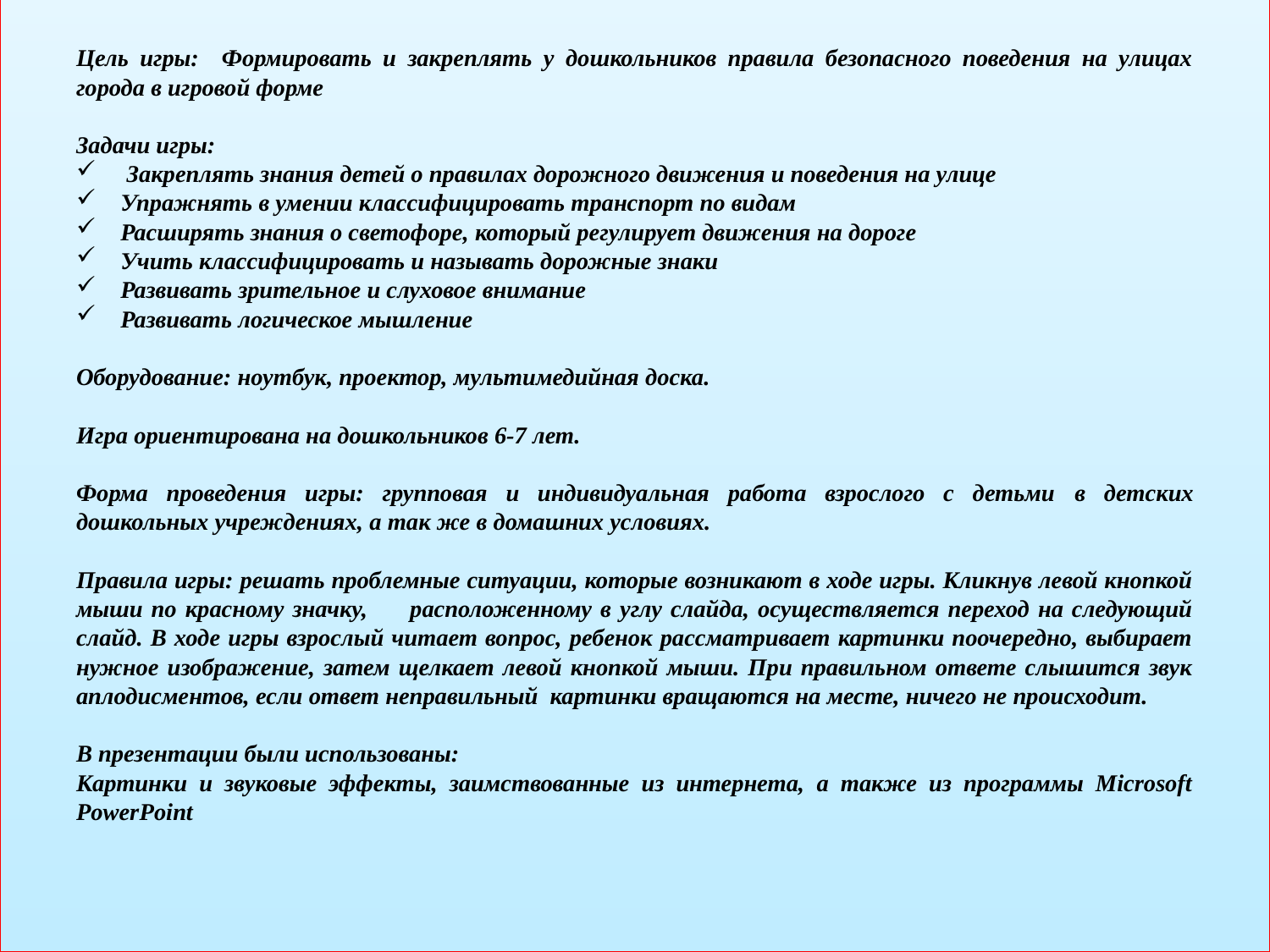

Цель игры:  Формировать и закреплять у дошкольников правила безопасного поведения на улицах города в игровой форме

Задачи игры:
 Закреплять знания детей о правилах дорожного движения и поведения на улице
Упражнять в умении классифицировать транспорт по видам
Расширять знания о светофоре, который регулирует движения на дороге
Учить классифицировать и называть дорожные знаки
Развивать зрительное и слуховое внимание
Развивать логическое мышление

Оборудование: ноутбук, проектор, мультимедийная доска.

Игра ориентирована на дошкольников 6-7 лет.

Форма проведения игры: групповая и индивидуальная работа взрослого с детьми в детских дошкольных учреждениях, а так же в домашних условиях.

Правила игры: решать проблемные ситуации, которые возникают в ходе игры. Кликнув левой кнопкой мыши по красному значку,     расположенному в углу слайда, осуществляется переход на следующий слайд. В ходе игры взрослый читает вопрос, ребенок рассматривает картинки поочередно, выбирает нужное изображение, затем щелкает левой кнопкой мыши. При правильном ответе слышится звук аплодисментов, если ответ неправильный  картинки вращаются на месте, ничего не происходит.

В презентации были использованы:
Картинки и звуковые эффекты, заимствованные из интернета, а также из программы Microsoft PowerPoint